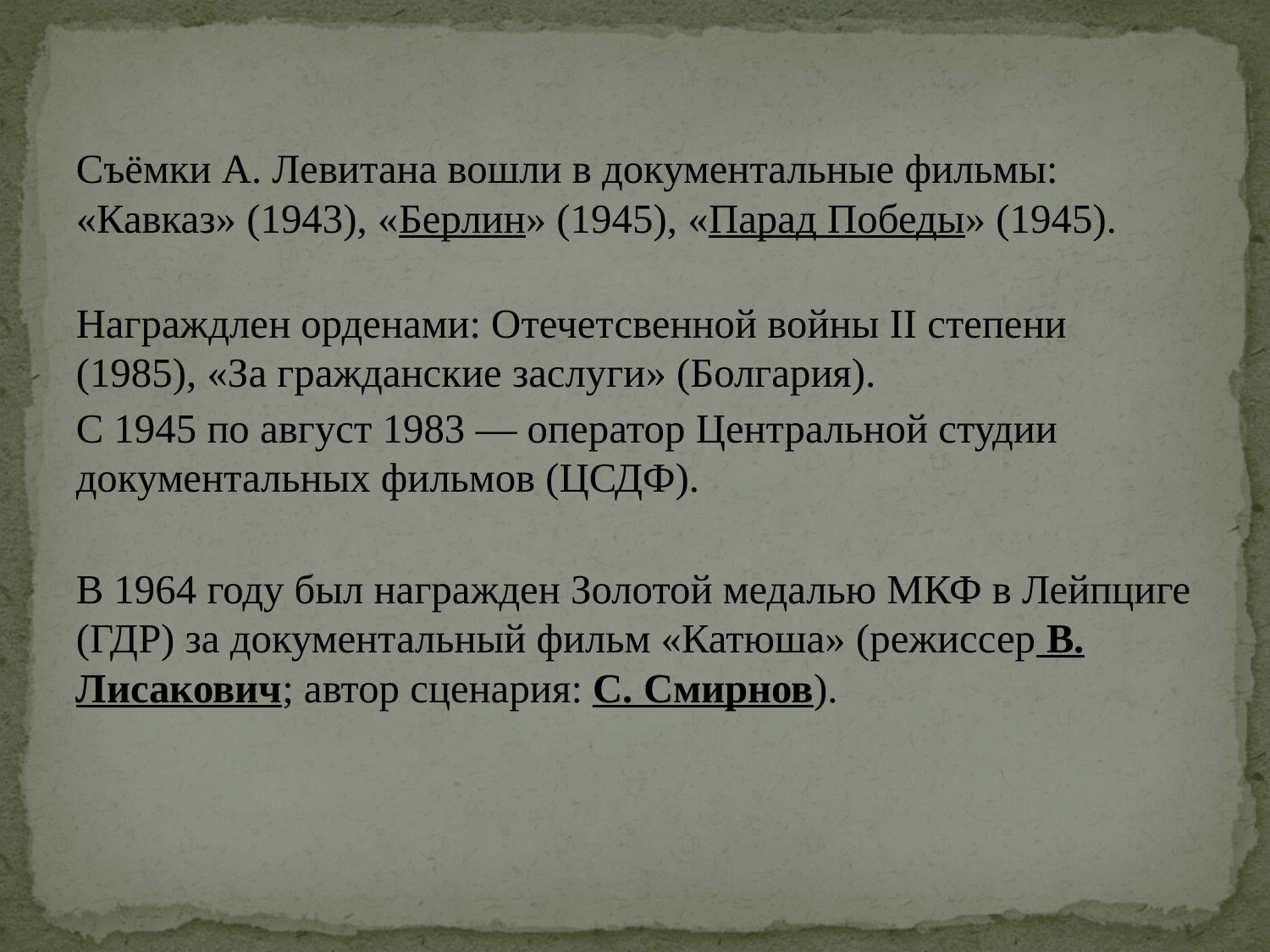

Съёмки А. Левитана вошли в документальные фильмы: «Кавказ» (1943), «Берлин» (1945), «Парад Победы» (1945).
Награждлен орденами: Отечетсвенной войны II степени (1985), «За гражданские заслуги» (Болгария).
С 1945 по август 1983 — оператор Центральной студии документальных фильмов (ЦСДФ).

В 1964 году был награжден Золотой медалью МКФ в Лейпциге (ГДР) за документальный фильм «Катюша» (режиссер В. Лисакович; автор сценария: С. Смирнов).